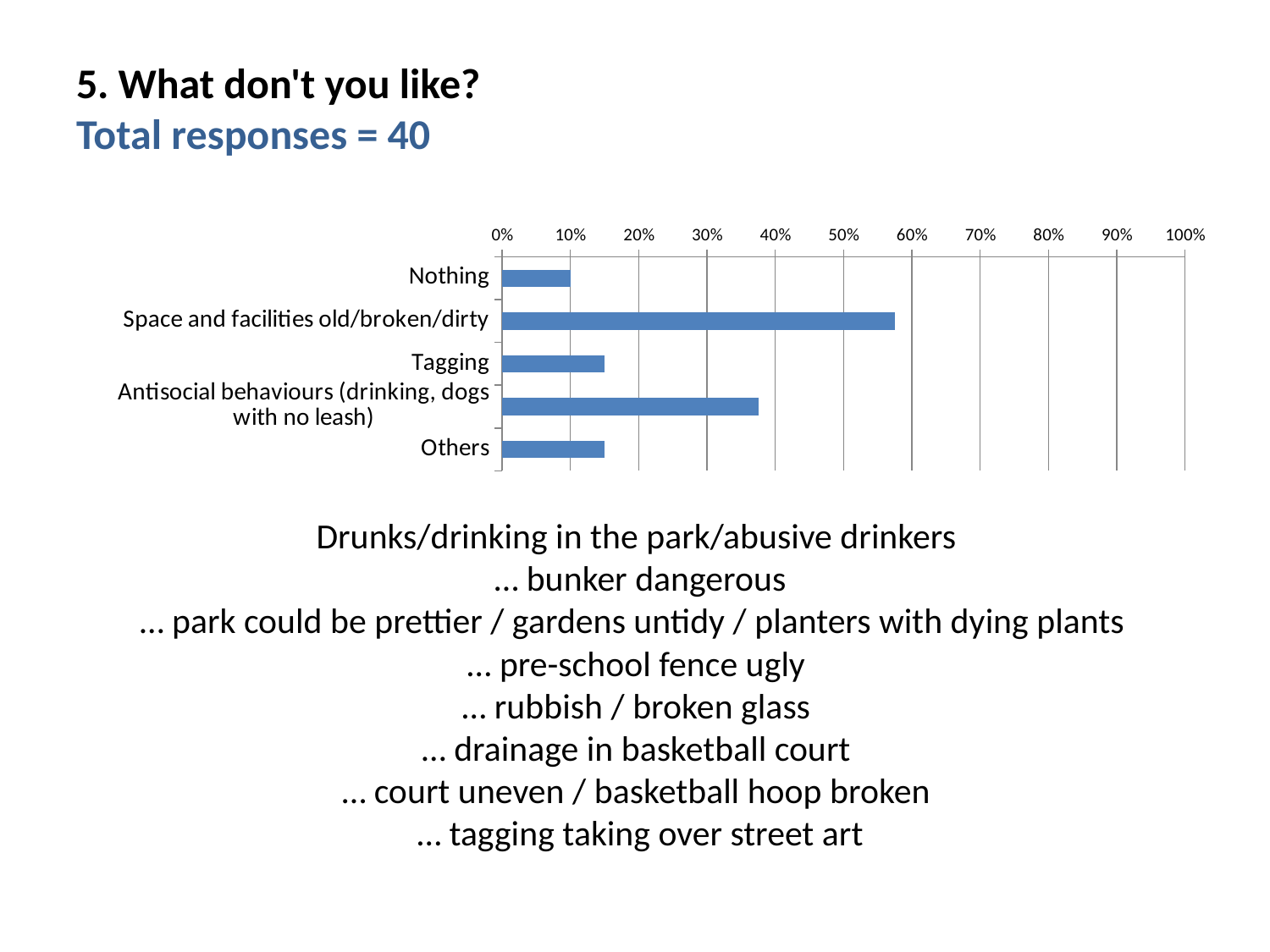

# 5. What don't you like? Total responses = 40

### Chart

| Category | 5. What don't you like? |
|---|---|
| Nothing | 0.1 |
| Space and facilities old/broken/dirty | 0.575 |
| Tagging | 0.15 |
| Antisocial behaviours (drinking, dogs with no leash) | 0.375 |
| Others | 0.15 |
Drunks/drinking in the park/abusive drinkers
… bunker dangerous
… park could be prettier / gardens untidy / planters with dying plants
… pre-school fence ugly
… rubbish / broken glass
… drainage in basketball court
… court uneven / basketball hoop broken
… tagging taking over street art